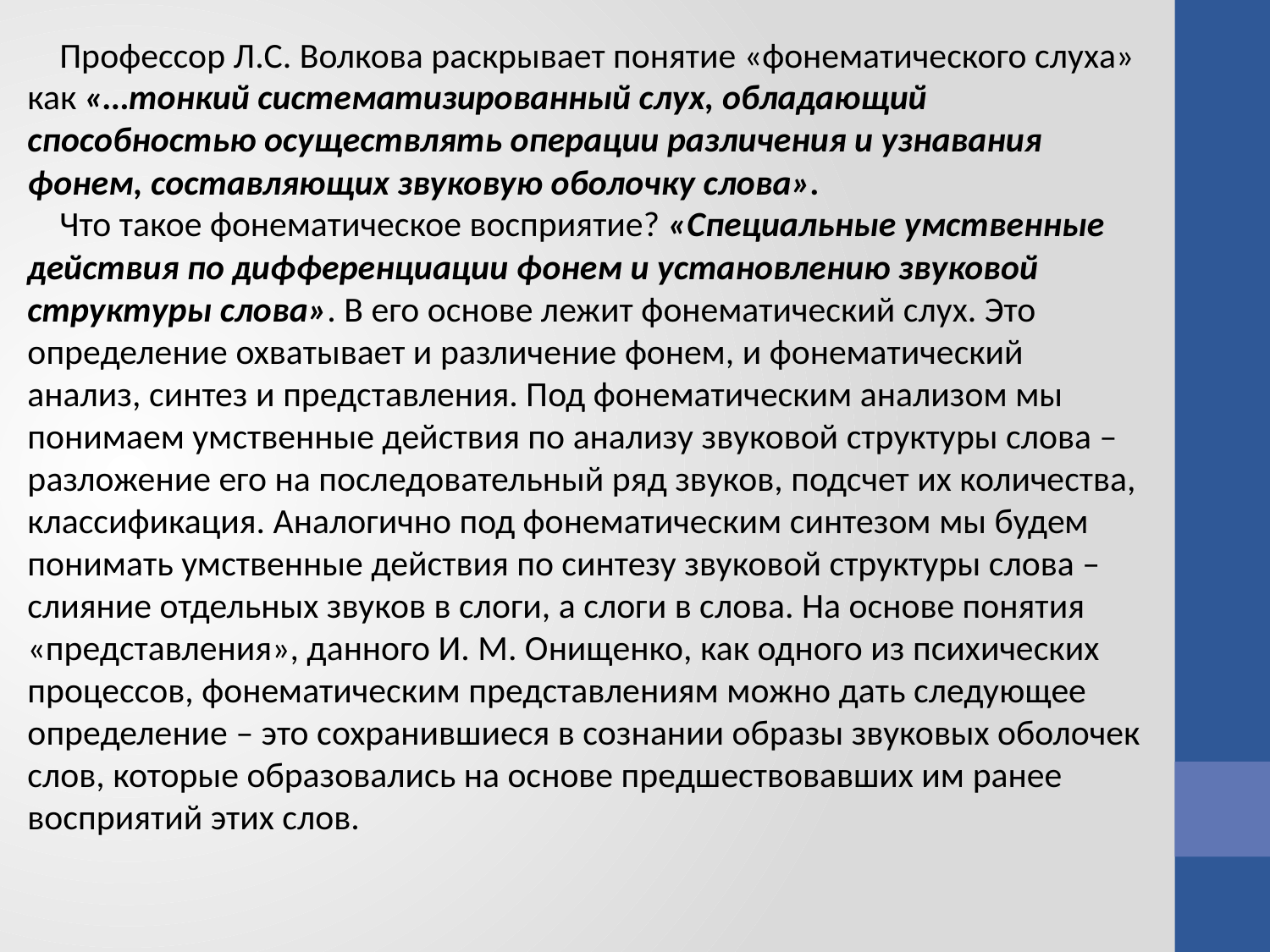

Профессор Л.С. Волкова раскрывает понятие «фонематического слуха» как «…тонкий систематизированный слух, обладающий способностью осуществлять операции различения и узнавания фонем, составляющих звуковую оболочку слова».
    Что такое фонематическое восприятие? «Специальные умственные действия по дифференциации фонем и установлению звуковой структуры слова». В его основе лежит фонематический слух. Это определение охватывает и различение фонем, и фонематический анализ, синтез и представления. Под фонематическим анализом мы понимаем умственные действия по анализу звуковой структуры слова – разложение его на последовательный ряд звуков, подсчет их количества, классификация. Аналогично под фонематическим синтезом мы будем понимать умственные действия по синтезу звуковой структуры слова – слияние отдельных звуков в слоги, а слоги в слова. На основе понятия «представления», данного И. М. Онищенко, как одного из психических процессов, фонематическим представлениям можно дать следующее определение – это сохранившиеся в сознании образы звуковых оболочек слов, которые образовались на основе предшествовавших им ранее восприятий этих слов.